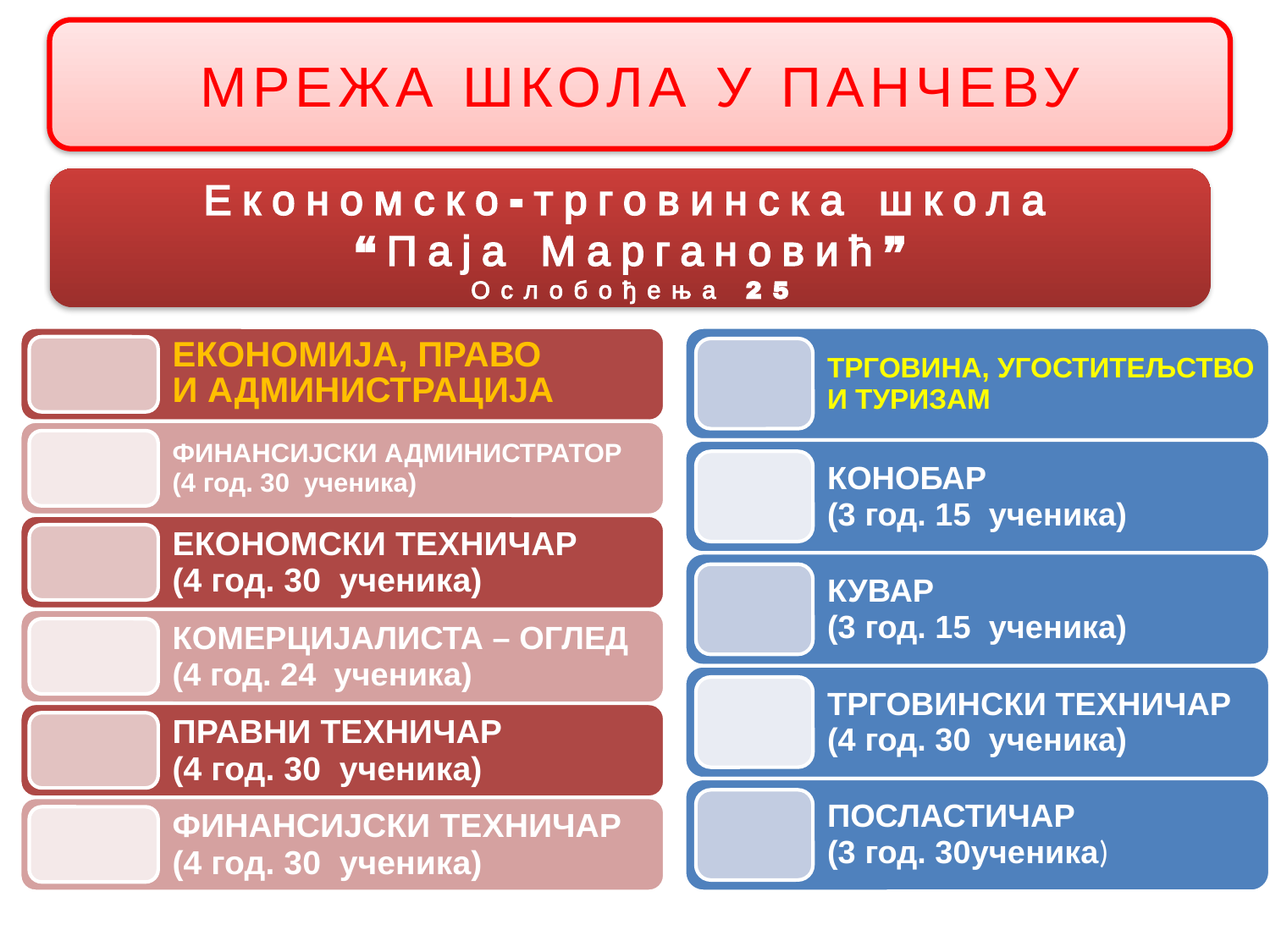

МРЕЖА ШКОЛА У ПАНЧЕВУ
Економско-трговинска школа
“Паја Маргановић”
Ослобођења 25
ЕКОНОМИЈА, ПРАВО
И АДМИНИСТРАЦИЈА
ФИНАНСИЈСКИ АДМИНИСТРАТОР (4 год. 30  ученика)
КОМЕРЦИЈАЛИСТА – ОГЛЕД
(4 год. 24  ученика)
ПРАВНИ ТЕХНИЧАР
(4 год. 30  ученика)
ЕКОНОМСКИ ТЕХНИЧАР
(4 год. 30  ученика)
ФИНАНСИЈСКИ ТЕХНИЧАР
(4 год. 30  ученика)
ТРГОВИНА, УГОСТИТЕЉСТВО И ТУРИЗАМ
КОНОБАР
(3 год. 15  ученика)
ТРГОВИНСКИ ТЕХНИЧАР  (4 год. 30  ученика)
ПОСЛАСТИЧАР
(3 год. 30ученика)
КУВАР
(3 год. 15  ученика)